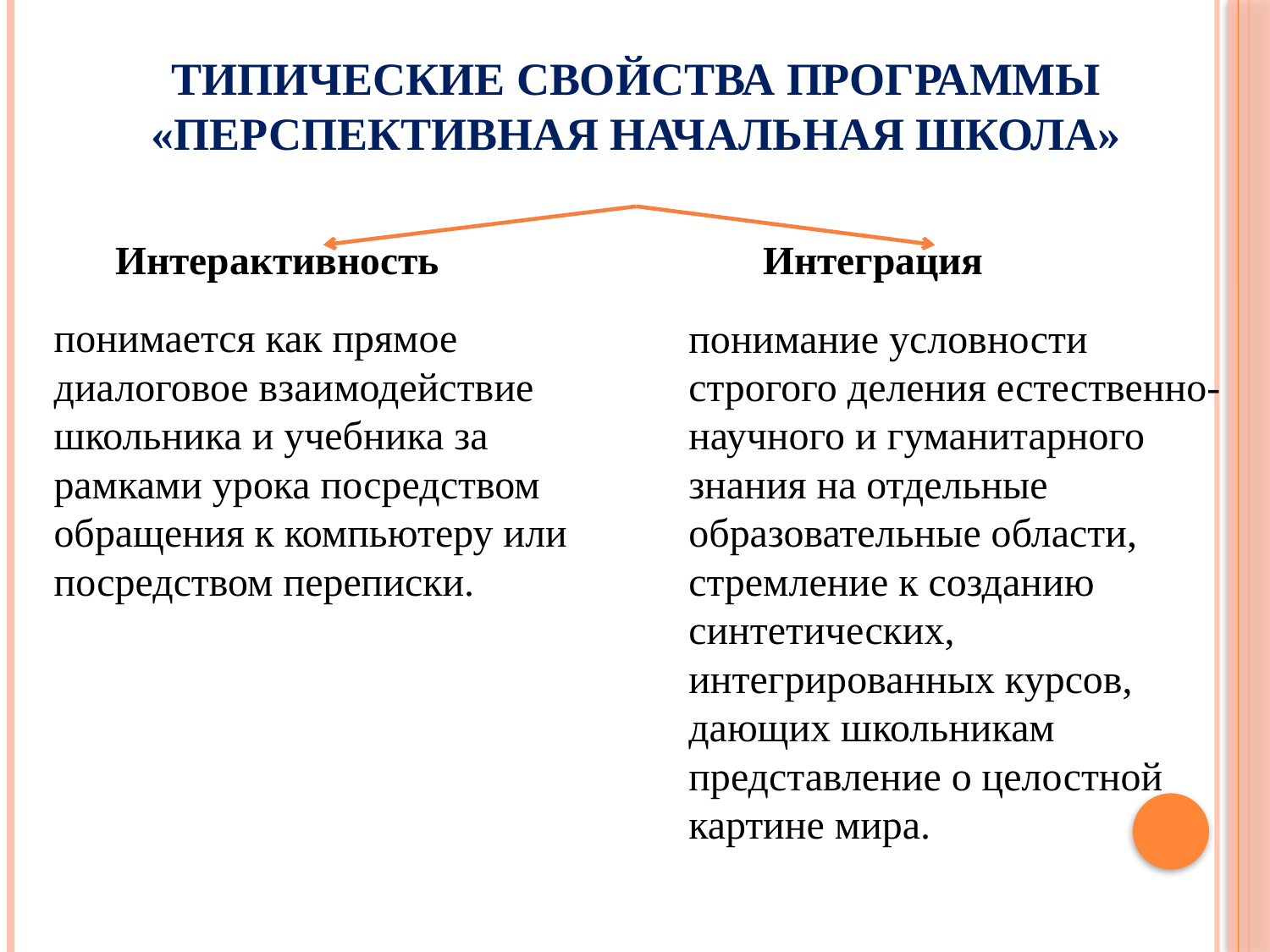

# Типические свойства программы «Перспективная начальная школа»
          Интерактивность                                Интеграция
понимается как прямое диалоговое взаимодействие школьника и учебника за рамками урока посредством обращения к компьютеру или посредством переписки.
понимание условности строгого деления естественно-научного и гуманитарного знания на отдельные образовательные области, стремление к созданию синтетических, интегрированных курсов, дающих школьникам представление о целостной картине мира.